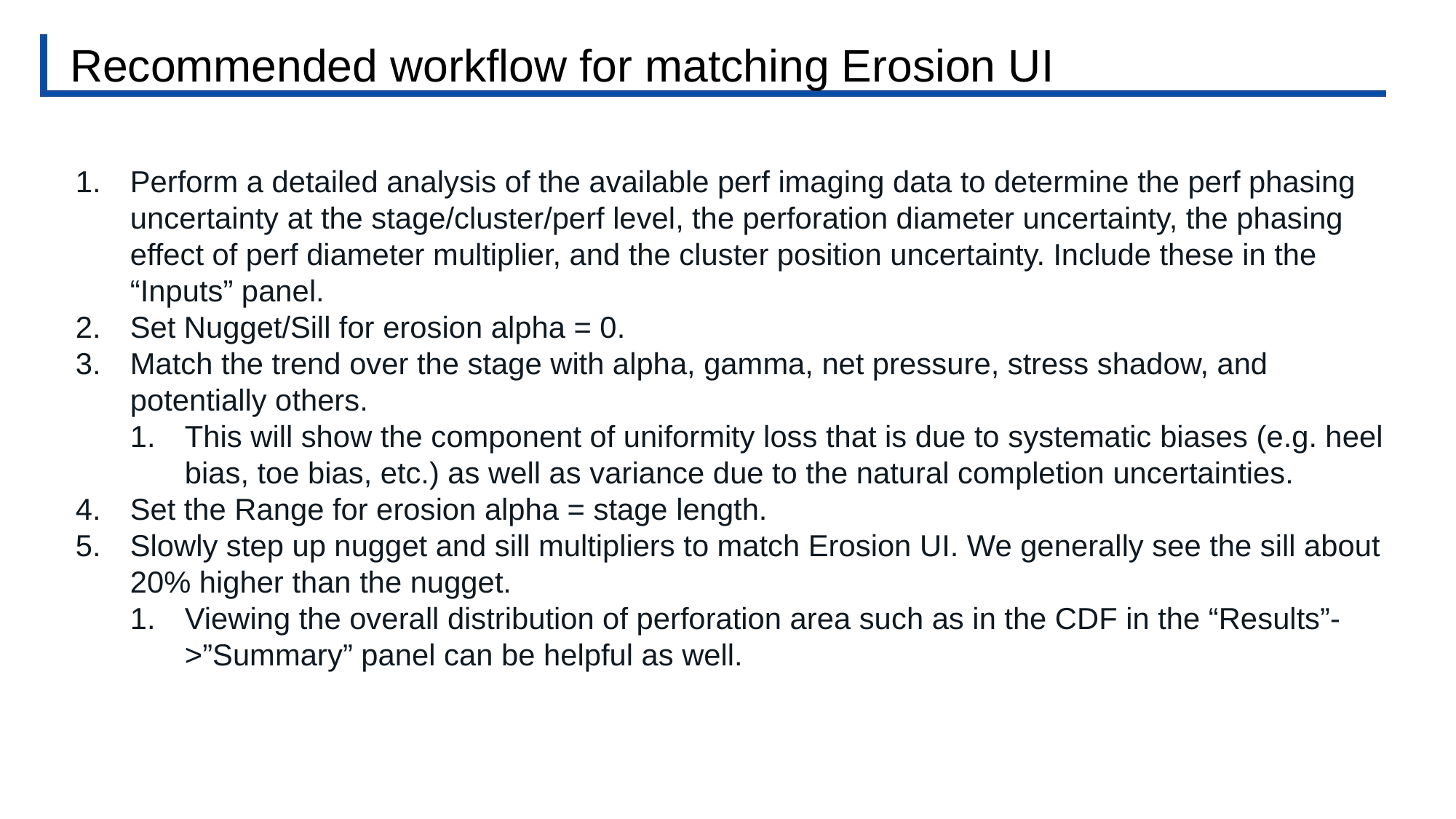

# Recommended workflow for matching Erosion UI
Perform a detailed analysis of the available perf imaging data to determine the perf phasing uncertainty at the stage/cluster/perf level, the perforation diameter uncertainty, the phasing effect of perf diameter multiplier, and the cluster position uncertainty. Include these in the “Inputs” panel.
Set Nugget/Sill for erosion alpha = 0.
Match the trend over the stage with alpha, gamma, net pressure, stress shadow, and potentially others.
This will show the component of uniformity loss that is due to systematic biases (e.g. heel bias, toe bias, etc.) as well as variance due to the natural completion uncertainties.
Set the Range for erosion alpha = stage length.
Slowly step up nugget and sill multipliers to match Erosion UI. We generally see the sill about 20% higher than the nugget.
Viewing the overall distribution of perforation area such as in the CDF in the “Results”->”Summary” panel can be helpful as well.